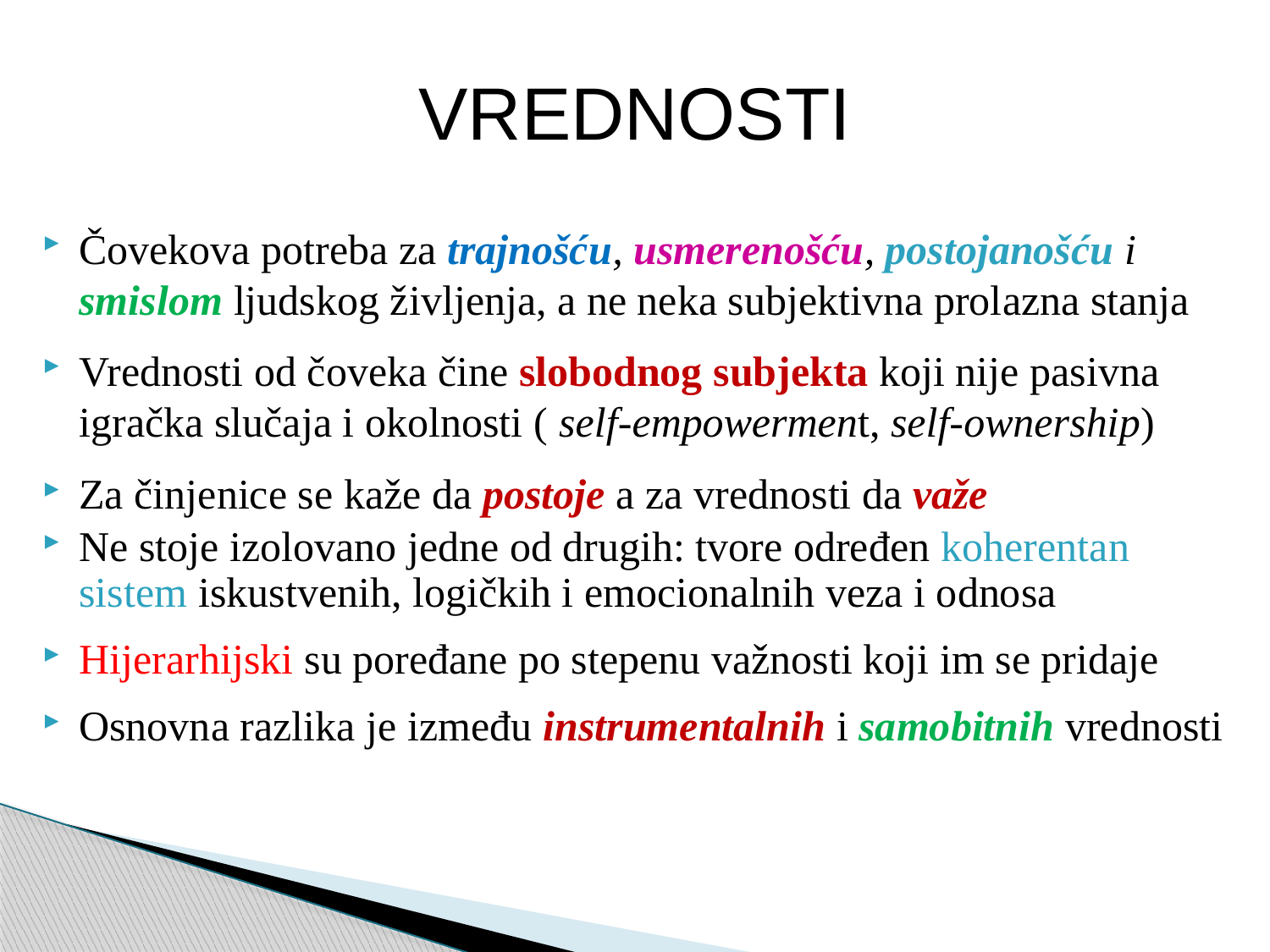

VREDNOSTI

Čovekova potreba za trajnošću, usmerenošću, postojanošću i smislom ljudskog življenja, a ne neka subjektivna prolazna stanja
Vrednosti od čoveka čine slobodnog subjekta koji nije pasivna igračka slučaja i okolnosti ( self-empowerment, self-ownership)
Za činjenice se kaže da postoje a za vrednosti da važe
Ne stoje izolovano jedne od drugih: tvore određen koherentan sistem iskustvenih, logičkih i emocionalnih veza i odnosa
Hijerarhijski su poređane po stepenu važnosti koji im se pridaje
Osnovna razlika je između instrumentalnih i samobitnih vrednosti